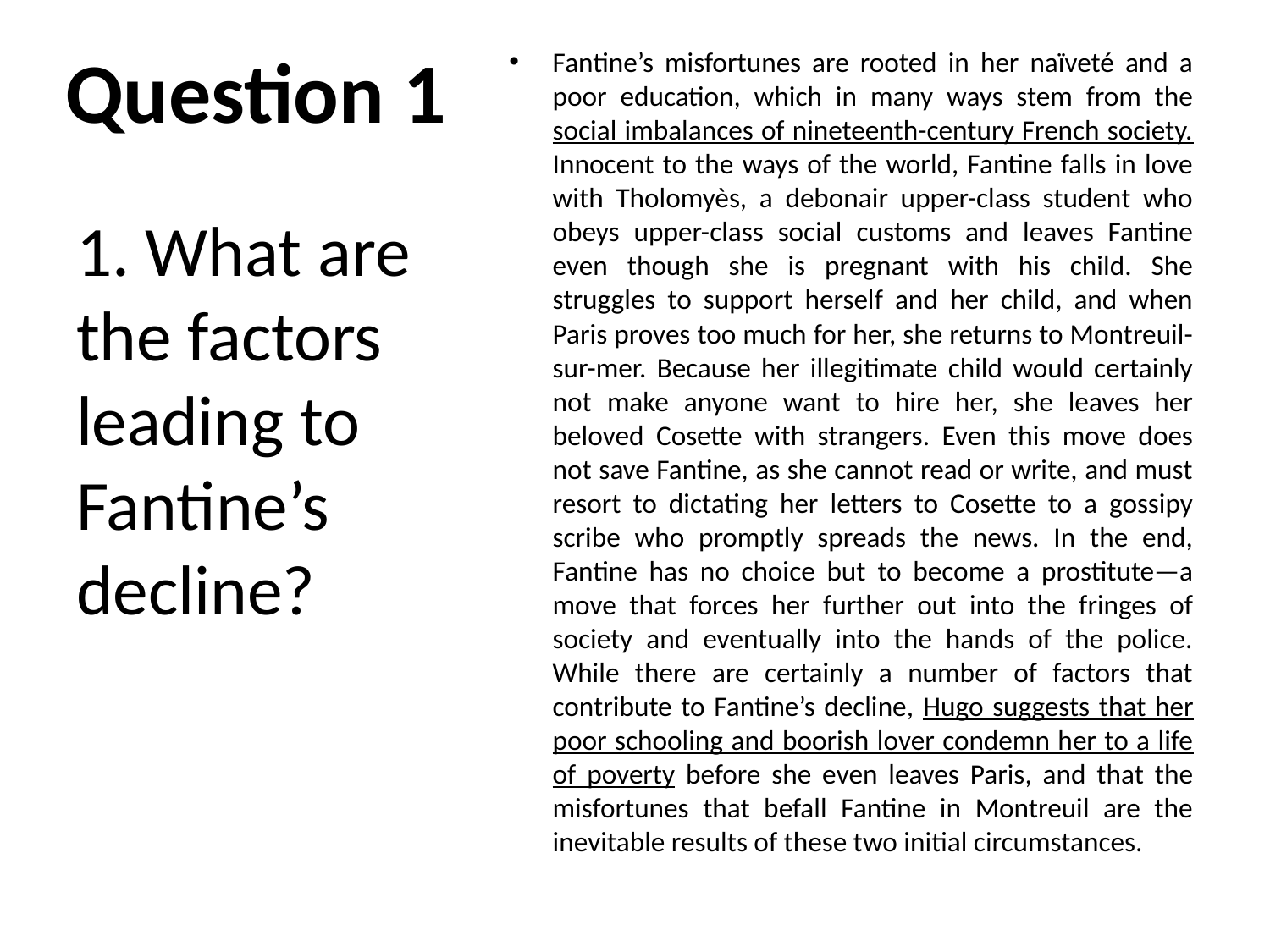

Fantine’s misfortunes are rooted in her naïveté and a poor education, which in many ways stem from the social imbalances of nineteenth-century French society. Innocent to the ways of the world, Fantine falls in love with Tholomyès, a debonair upper-class student who obeys upper-class social customs and leaves Fantine even though she is pregnant with his child. She struggles to support herself and her child, and when Paris proves too much for her, she returns to Montreuil-sur-mer. Because her illegitimate child would certainly not make anyone want to hire her, she leaves her beloved Cosette with strangers. Even this move does not save Fantine, as she cannot read or write, and must resort to dictating her letters to Cosette to a gossipy scribe who promptly spreads the news. In the end, Fantine has no choice but to become a prostitute—a move that forces her further out into the fringes of society and eventually into the hands of the police. While there are certainly a number of factors that contribute to Fantine’s decline, Hugo suggests that her poor schooling and boorish lover condemn her to a life of poverty before she even leaves Paris, and that the misfortunes that befall Fantine in Montreuil are the inevitable results of these two initial circumstances.

# Question 1
1. What are the factors leading to Fantine’s decline?